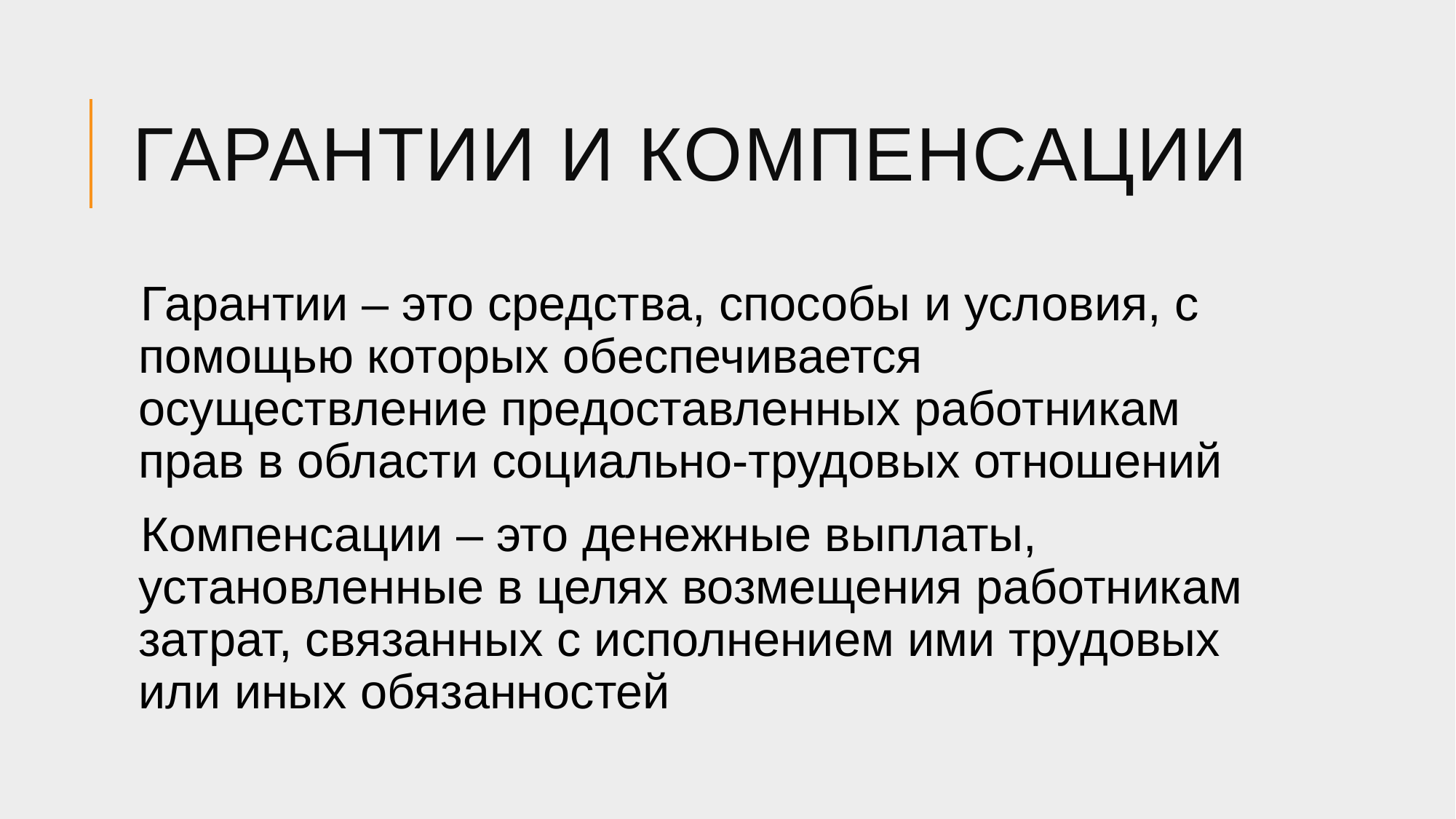

# Гарантии и компенсации
Гарантии – это средства, способы и условия, с помощью которых обеспечивается осуществление предоставленных работникам прав в области социально-трудовых отношений
Компенсации – это денежные выплаты, установленные в целях возмещения работникам затрат, связанных с исполнением ими трудовых или иных обязанностей